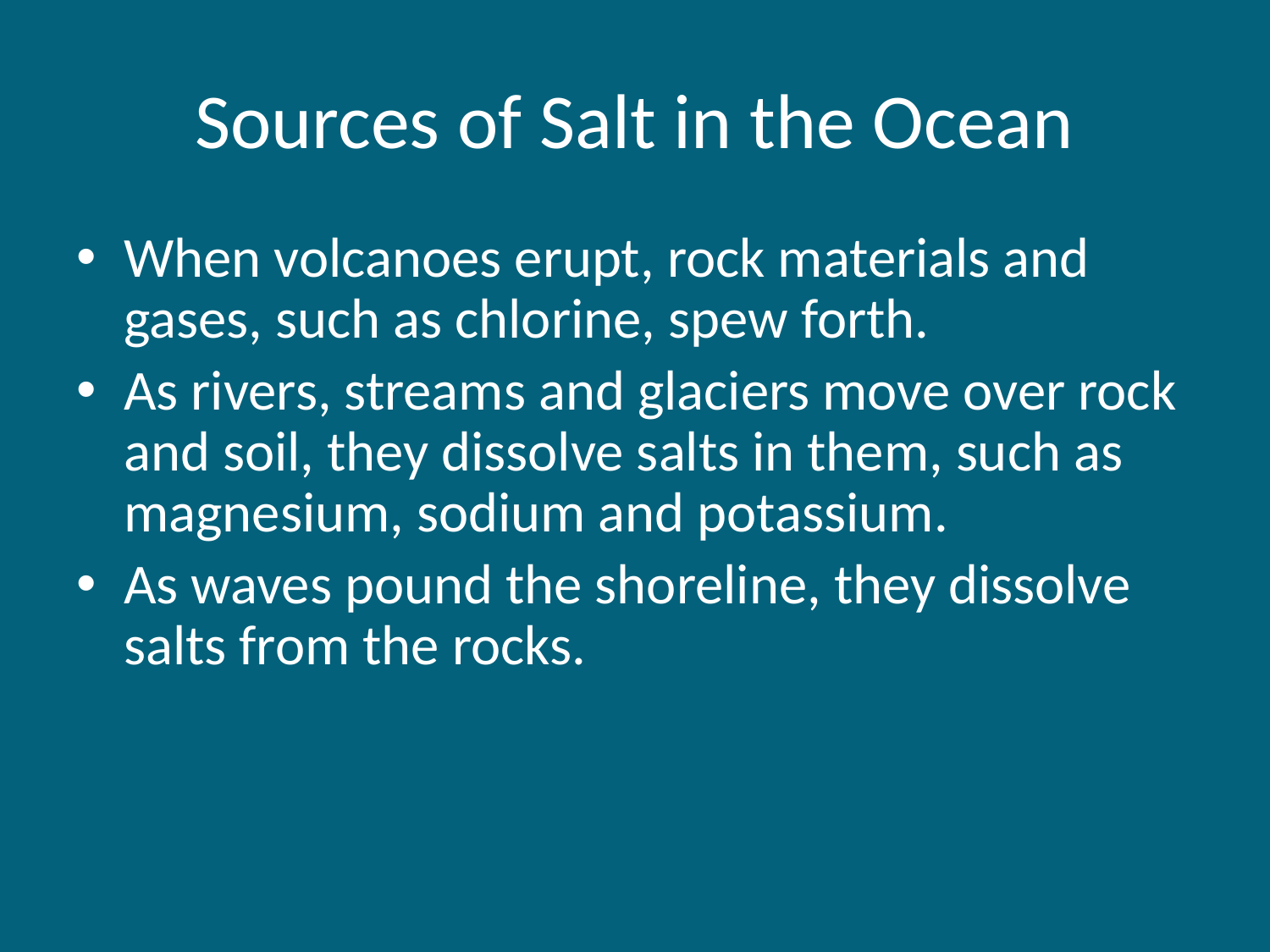

# Sources of Salt in the Ocean
When volcanoes erupt, rock materials and gases, such as chlorine, spew forth.
As rivers, streams and glaciers move over rock and soil, they dissolve salts in them, such as magnesium, sodium and potassium.
As waves pound the shoreline, they dissolve salts from the rocks.